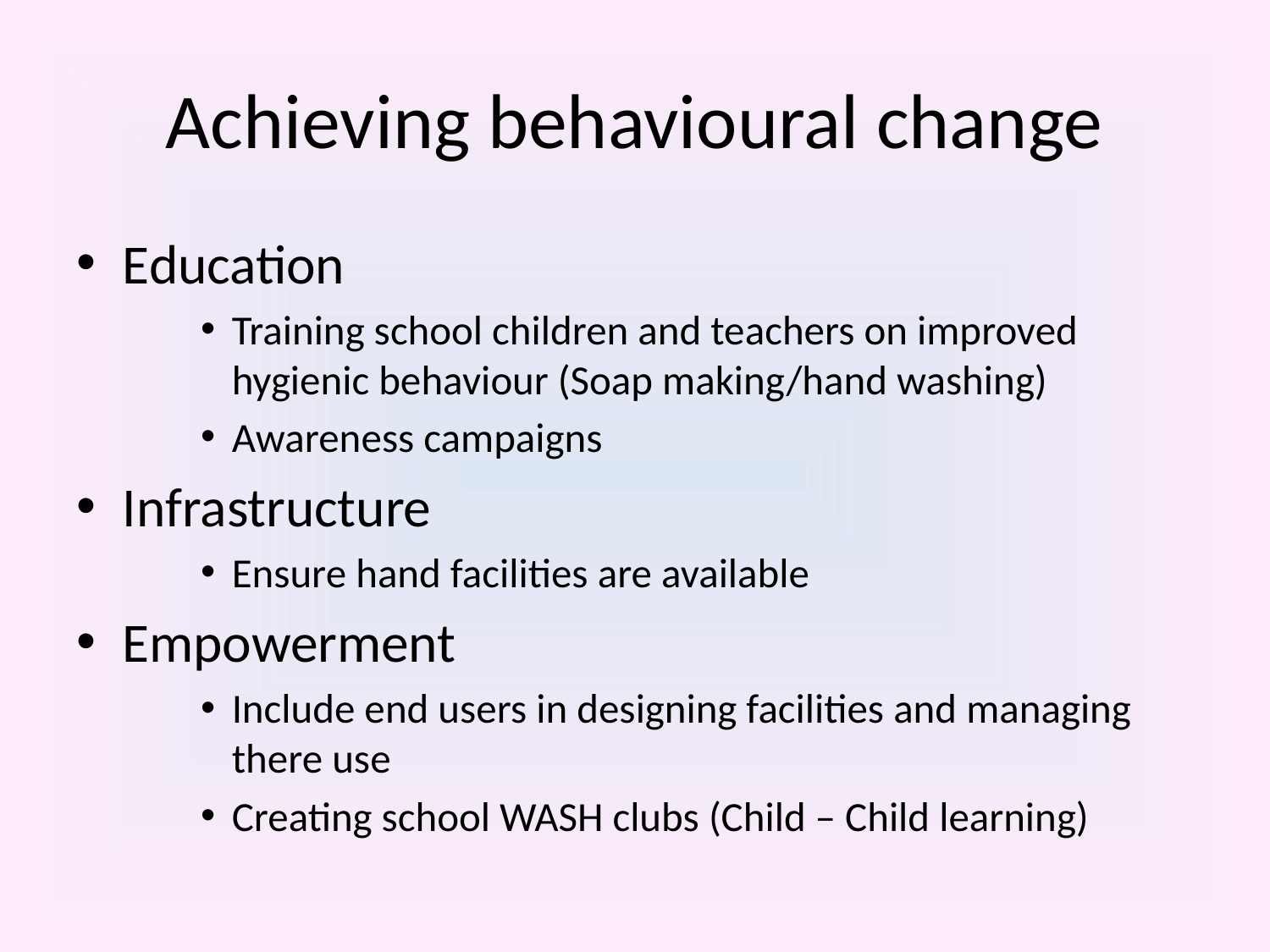

# Achieving behavioural change
Education
Training school children and teachers on improved hygienic behaviour (Soap making/hand washing)
Awareness campaigns
Infrastructure
Ensure hand facilities are available
Empowerment
Include end users in designing facilities and managing there use
Creating school WASH clubs (Child – Child learning)